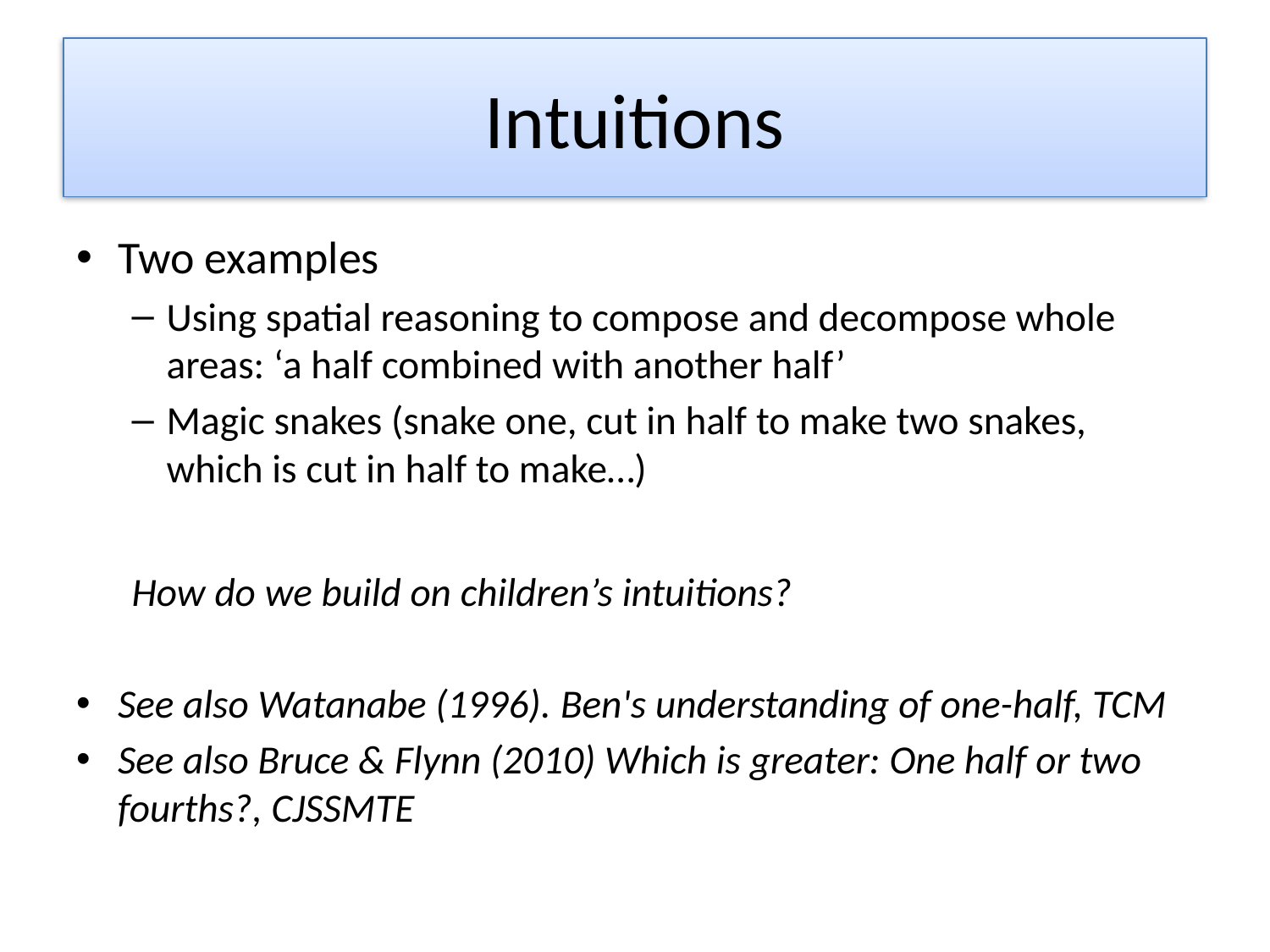

# Intuitions
Two examples
Using spatial reasoning to compose and decompose whole areas: ‘a half combined with another half’
Magic snakes (snake one, cut in half to make two snakes,  which is cut in half to make…)

		How do we build on children’s intuitions?

See also Watanabe (1996). Ben's understanding of one-half, TCM
See also Bruce & Flynn (2010) Which is greater: One half or two fourths?, CJSSMTE